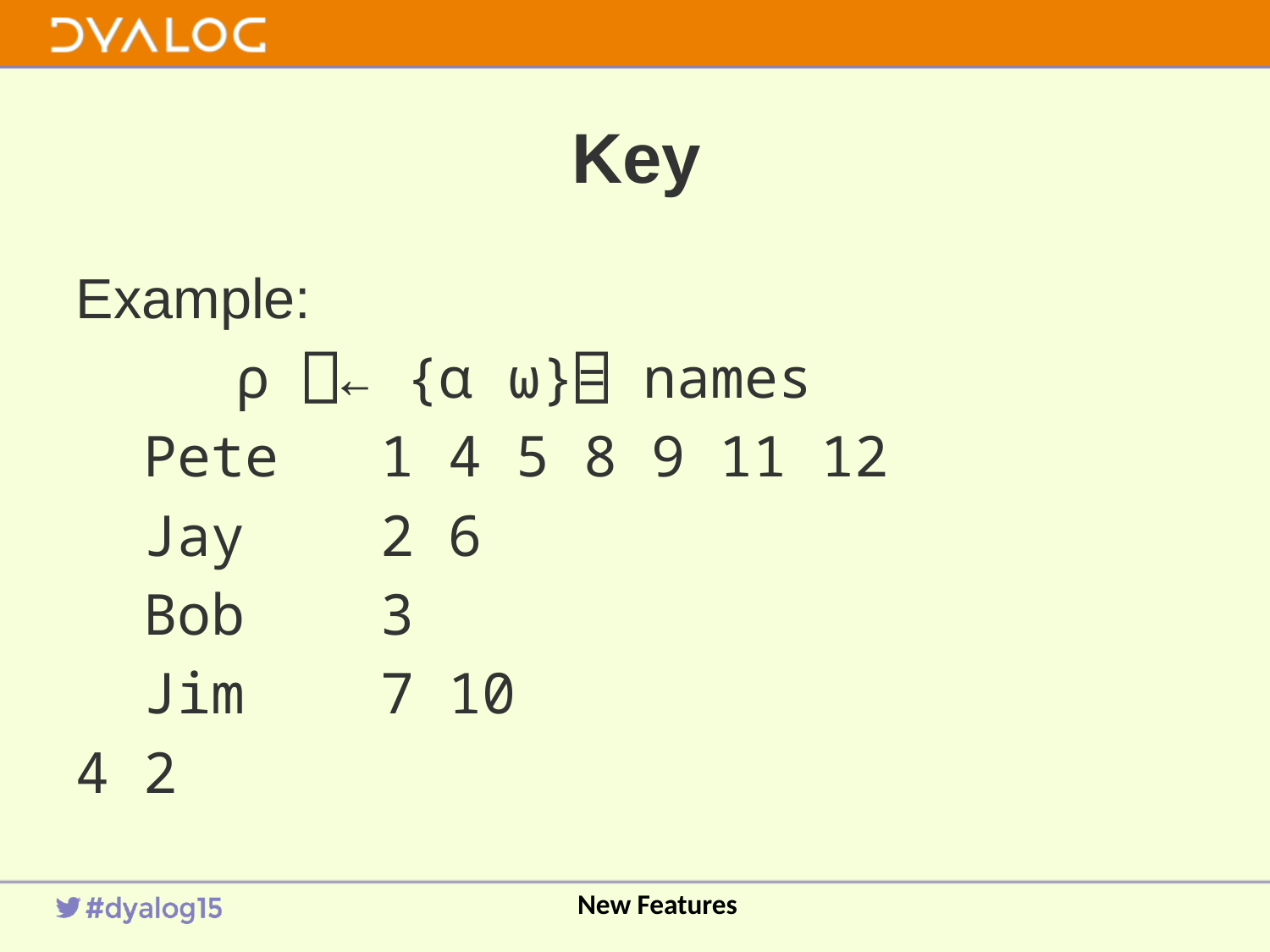

# Key
Example:
	 ⍴ ⎕← {⍺ ⍵}⌸ names
  Pete   1 4 5 8 9 11 12
  Jay    2 6
  Bob    3
  Jim    7 10
4 2
New Features